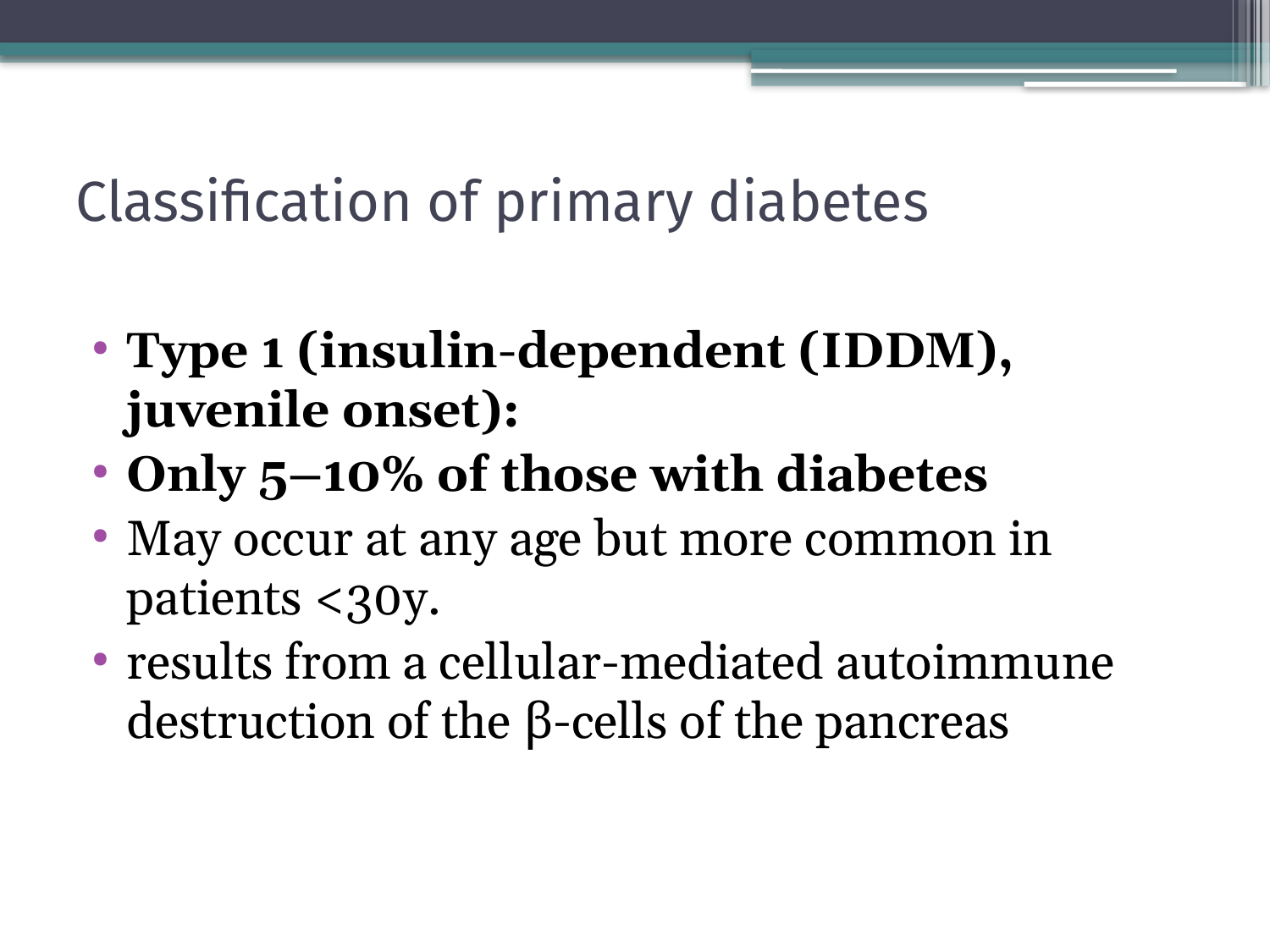

# Classification of primary diabetes
Type 1 (insulin-dependent (IDDM), juvenile onset):
Only 5–10% of those with diabetes
May occur at any age but more common in patients <30y.
results from a cellular-mediated autoimmune destruction of the β-cells of the pancreas